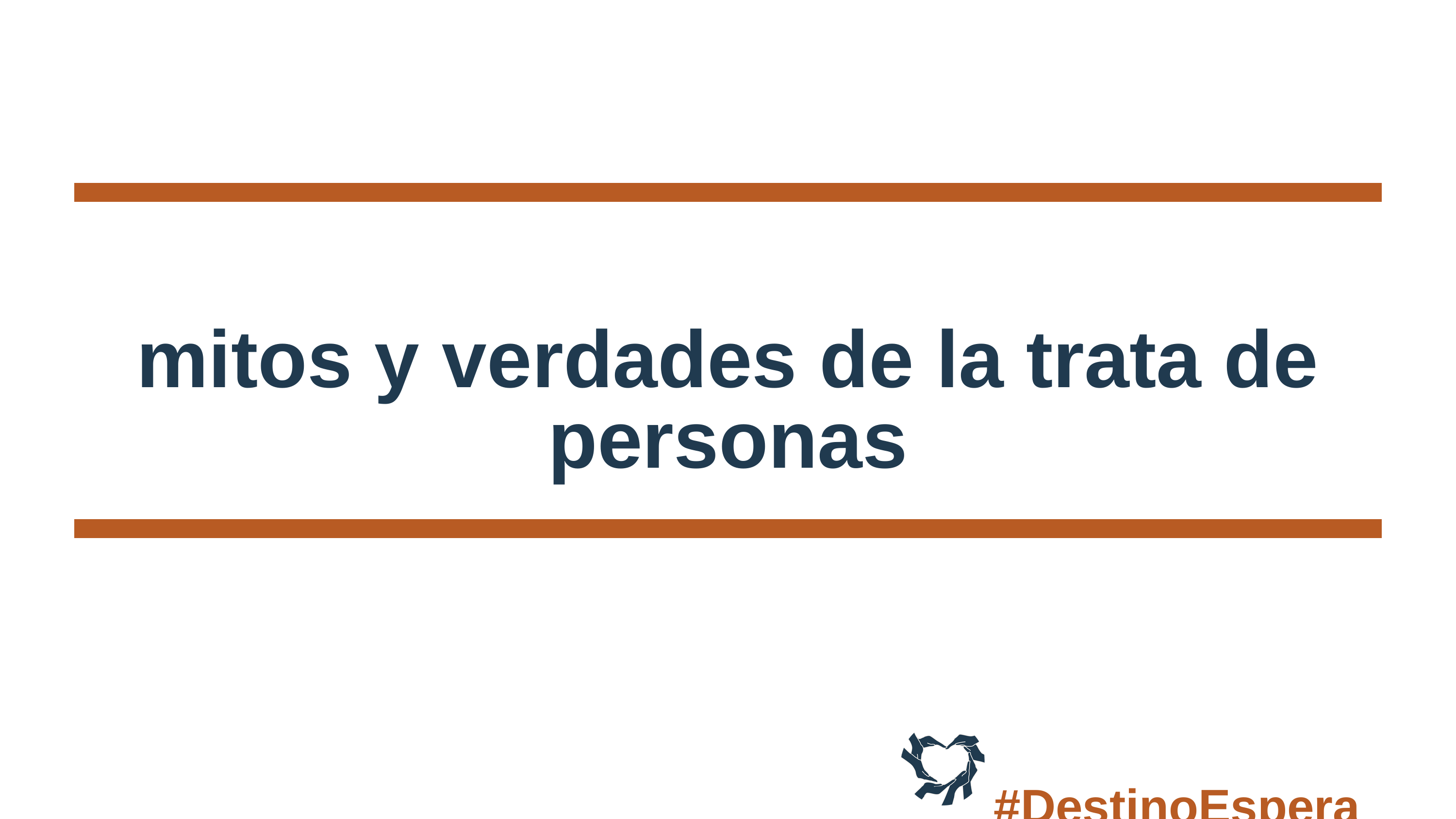

mitos y verdades de la trata de personas

#DestinoEsperanza